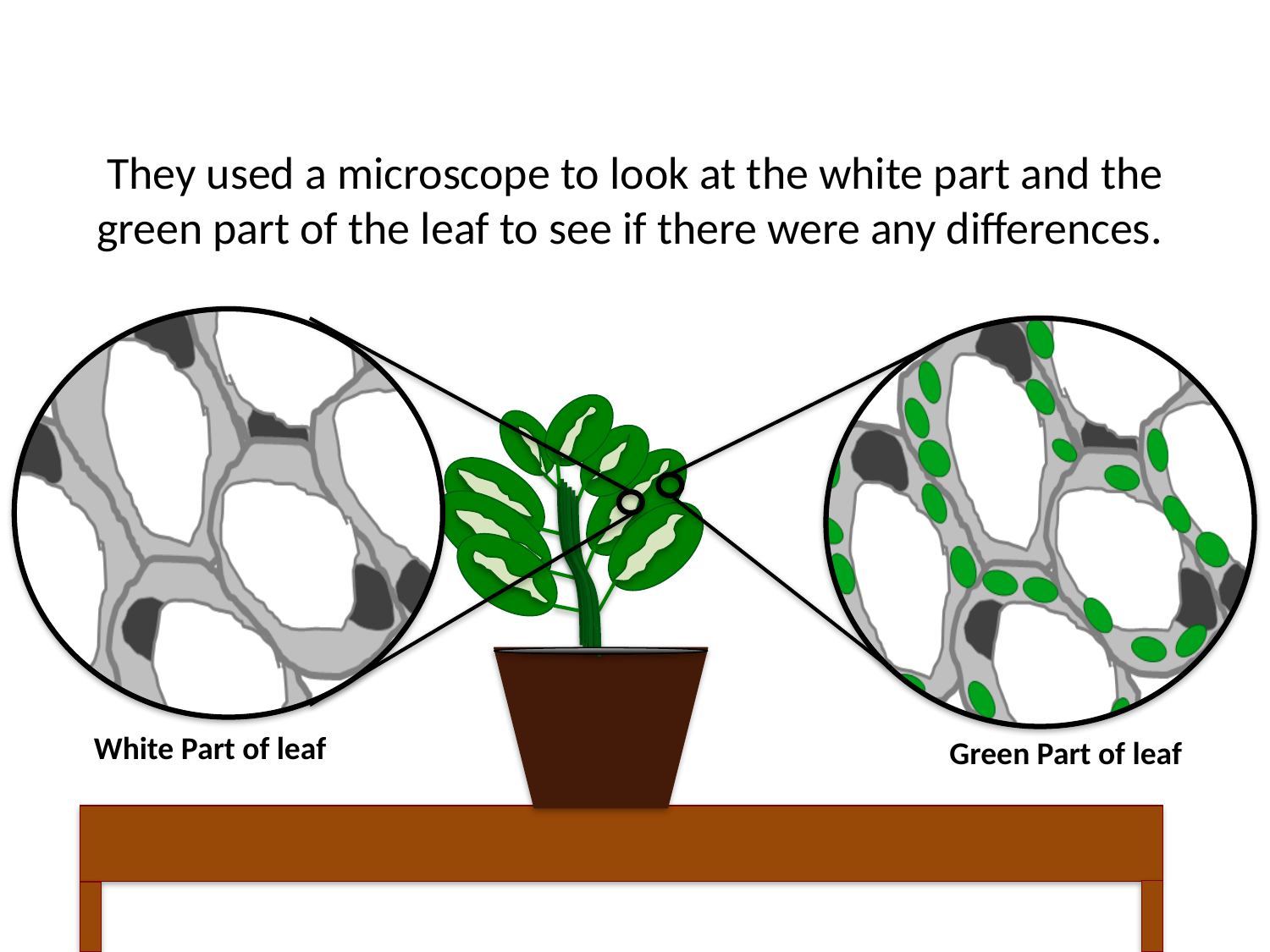

# They used a microscope to look at the white part and the green part of the leaf to see if there were any differences.

White Part of leaf
Green Part of leaf